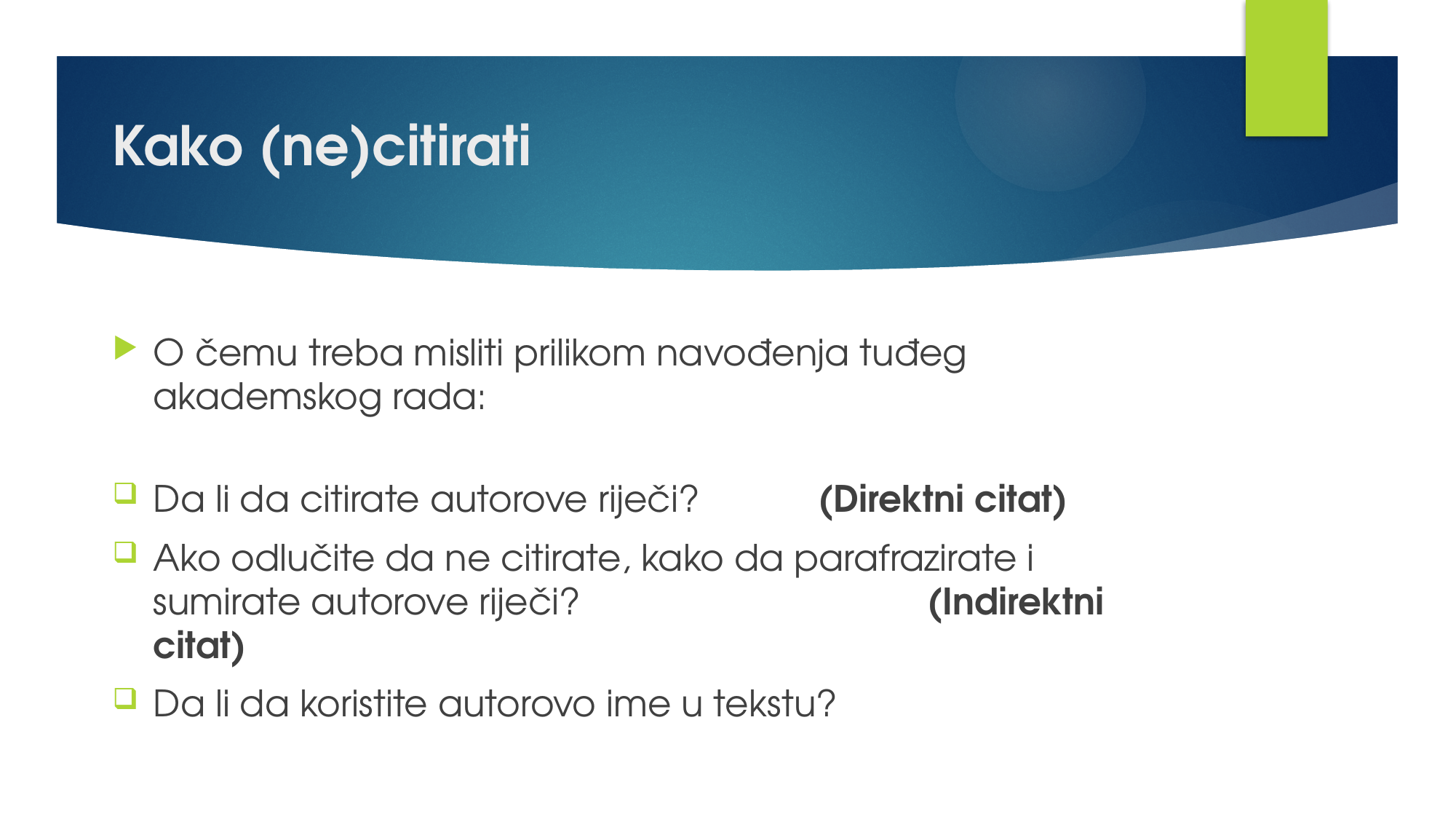

# Kako (ne)citirati
O čemu treba misliti prilikom navođenja tuđeg akademskog rada:
Da li da citirate autorove riječi?  	 (Direktni citat)
Ako odlučite da ne citirate, kako da parafrazirate i sumirate autorove riječi?			 	 (Indirektni citat)
Da li da koristite autorovo ime u tekstu?